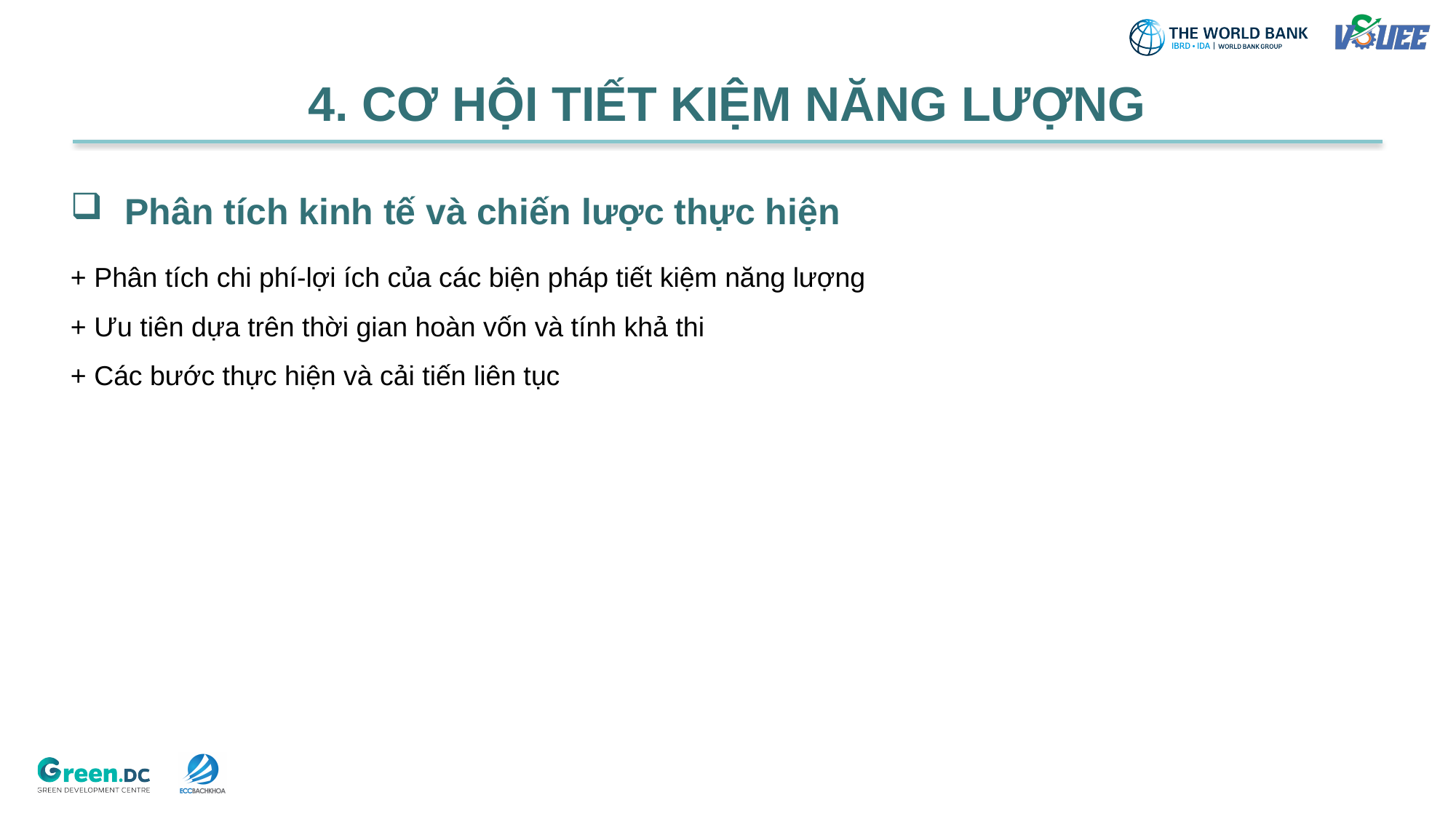

4. CƠ HỘI TIẾT KIỆM NĂNG LƯỢNG
Phân tích kinh tế và chiến lược thực hiện
+ Phân tích chi phí-lợi ích của các biện pháp tiết kiệm năng lượng
+ Ưu tiên dựa trên thời gian hoàn vốn và tính khả thi
+ Các bước thực hiện và cải tiến liên tục